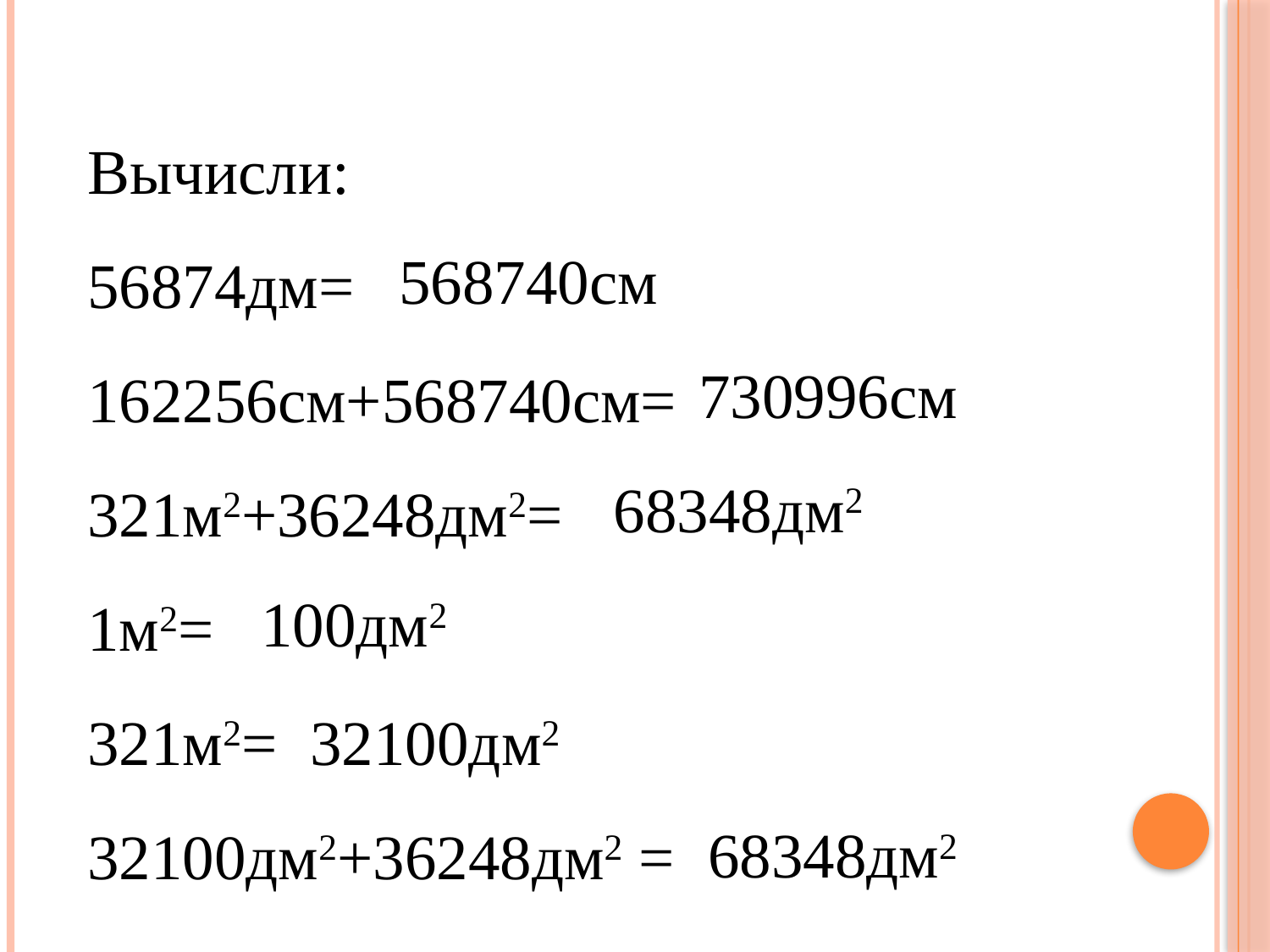

Вычисли:
56874дм=                            162256см+568740см=       321м2+36248дм2=
1м2=
321м2=                                    32100дм2+36248дм2 =
568740см
730996см
68348дм2
100дм2
32100дм2
68348дм2